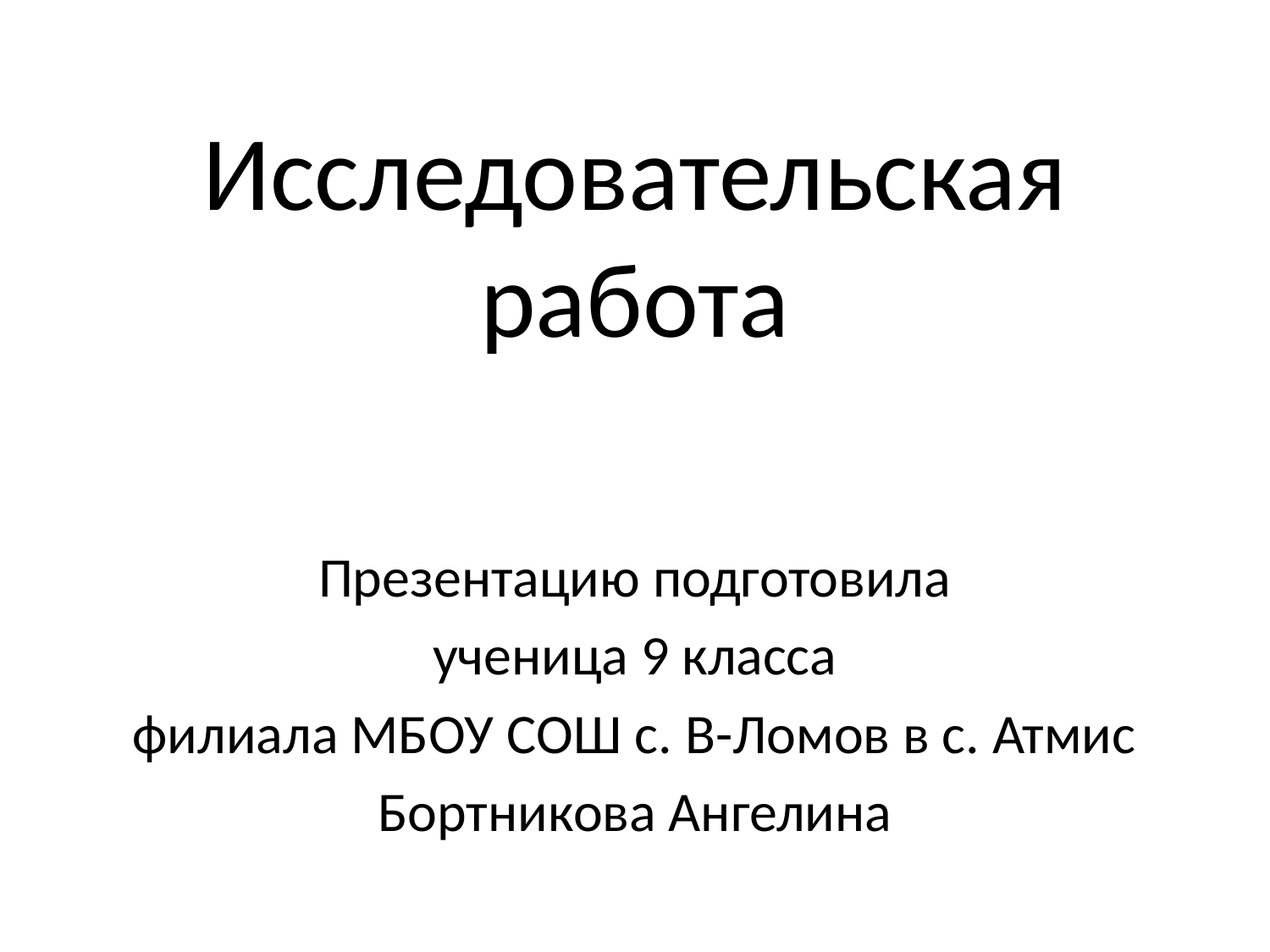

# Исследовательская работа

Презентацию подготовила
ученица 9 класса
филиала МБОУ СОШ с. В-Ломов в с. Атмис
Бортникова Ангелина